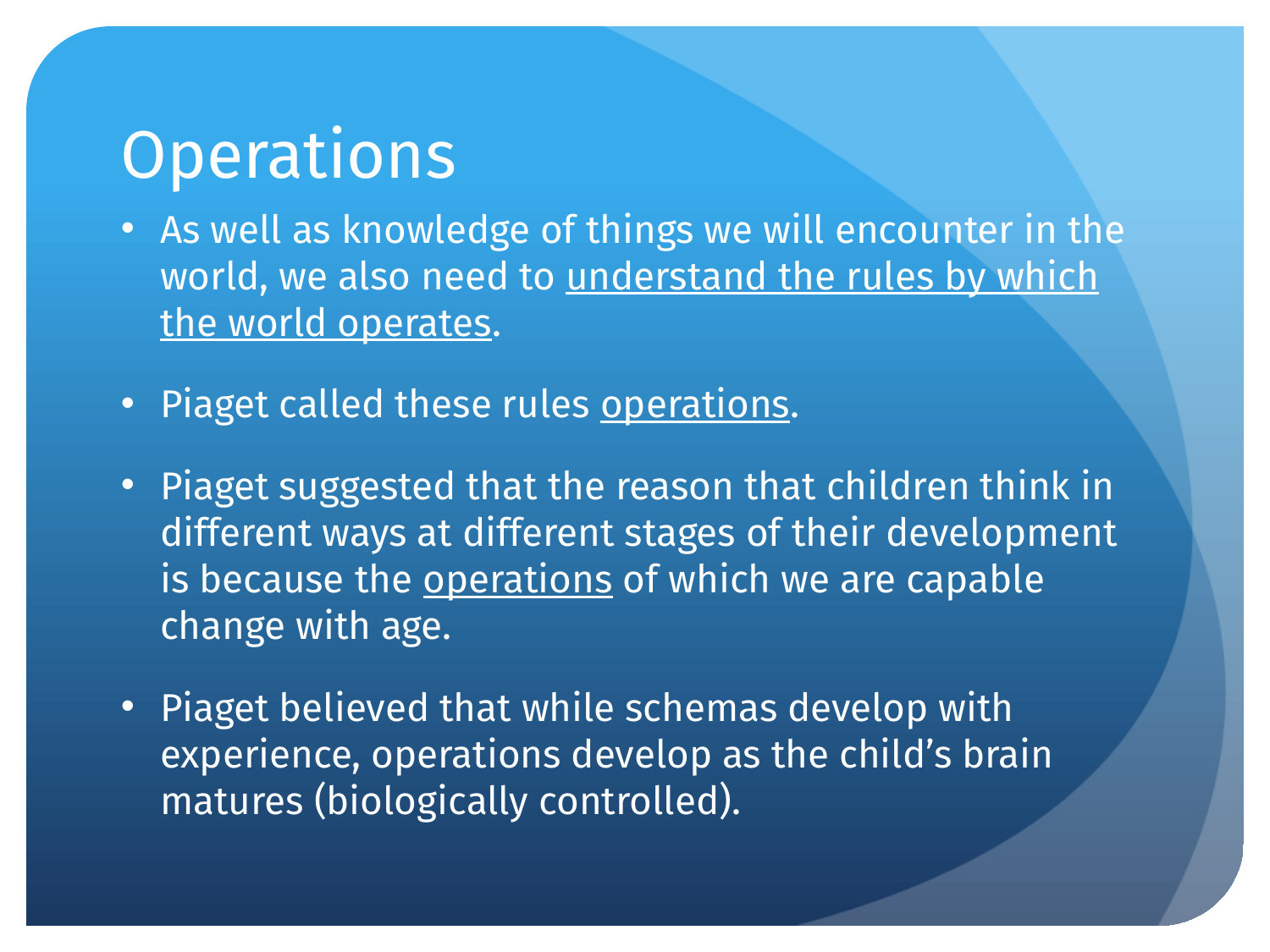

# Operations
As well as knowledge of things we will encounter in the world, we also need to understand the rules by which the world operates.
Piaget called these rules operations.
Piaget suggested that the reason that children think in different ways at different stages of their development is because the operations of which we are capable change with age.
Piaget believed that while schemas develop with experience, operations develop as the child’s brain matures (biologically controlled).